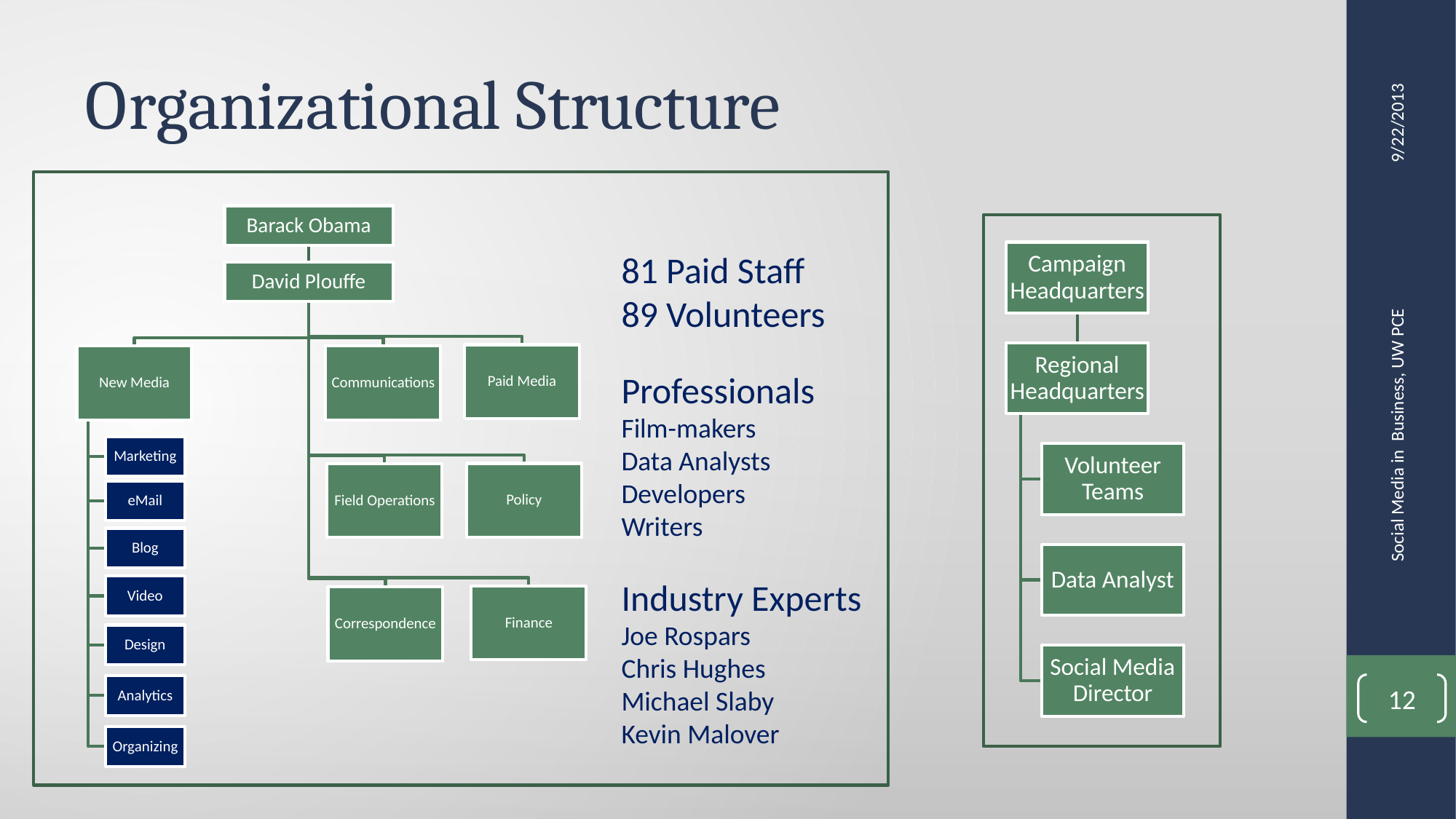

# Organizational Structure
9/22/2013
Barack Obama
David Plouffe
New Media
Marketing
eMail
Blog
Video
Design
Analytics
Organizing
Communications
Paid Media
Field Operations
Policy
Correspondence
Finance

81 Paid Staff
89 Volunteers

Professionals
Film-makers
Data Analysts
Developers
Writers

Industry Experts
Joe Rospars
Chris Hughes
Michael Slaby
Kevin Malover
Campaign Headquarters
Regional Headquarters
Volunteer Teams
Data Analyst
Social Media Director
Social Media in  Business, UW PCE
12